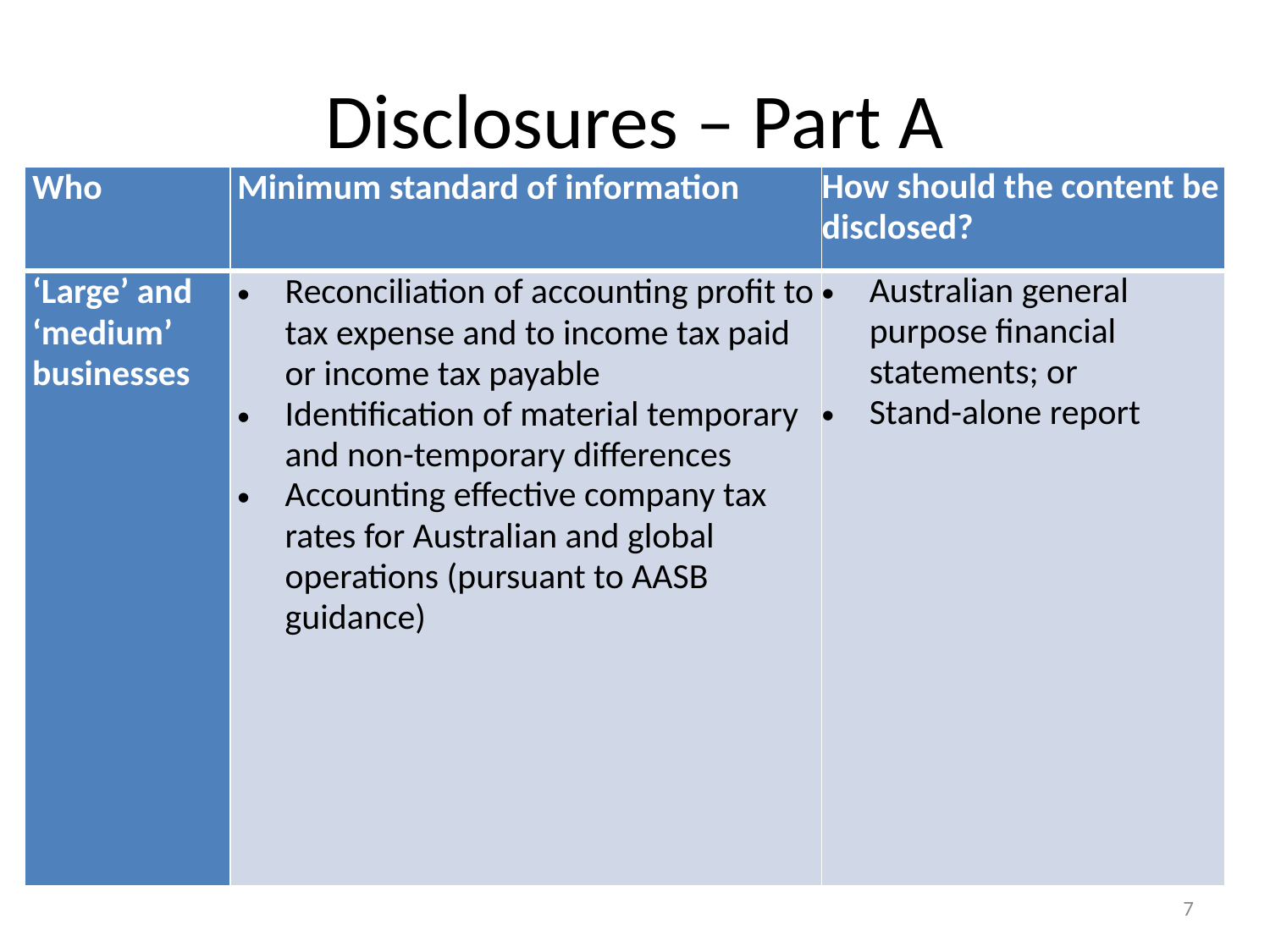

# Disclosures – Part A
| Who | Minimum standard of information | How should the content be disclosed? |
| --- | --- | --- |
| ‘Large’ and ‘medium’ businesses | Reconciliation of accounting profit to tax expense and to income tax paid or income tax payable Identification of material temporary and non-temporary differences Accounting effective company tax rates for Australian and global operations (pursuant to AASB guidance) | Australian general purpose financial statements; or Stand-alone report |
7